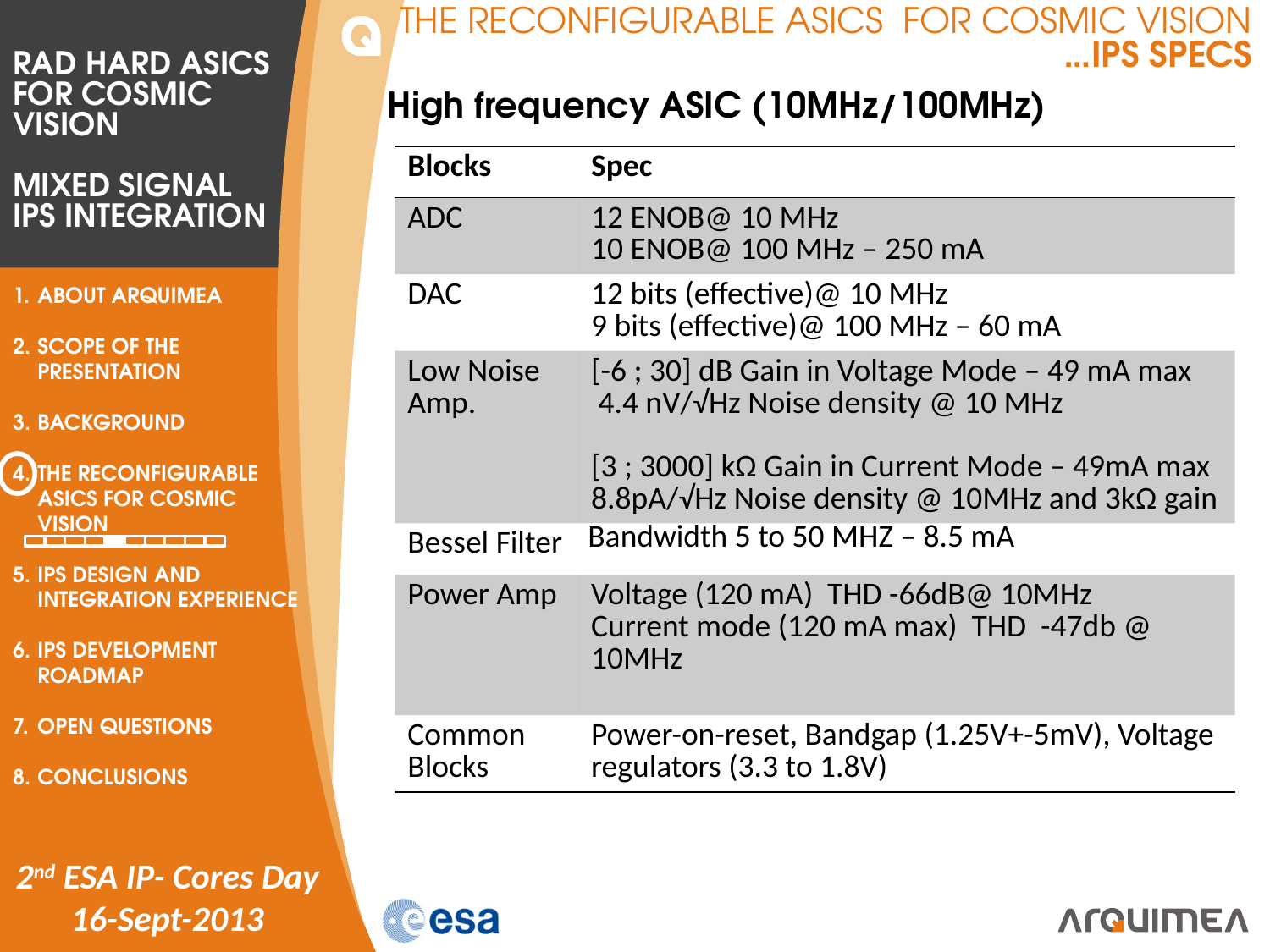

# THE RECONFIGURABLE ASICS  FOR COSMIC VISION …IPS SPECS
High frequency ASIC (10MHz/100MHz)
| Blocks | Spec |
| --- | --- |
| ADC | 12 ENOB@ 10 MHz 10 ENOB@ 100 MHz – 250 mA |
| DAC | 12 bits (effective)@ 10 MHz 9 bits (effective)@ 100 MHz – 60 mA |
| Low Noise Amp. | [-6 ; 30] dB Gain in Voltage Mode – 49 mA max 4.4 nV/√Hz Noise density @ 10 MHz [3 ; 3000] kΩ Gain in Current Mode – 49mA max 8.8pA/√Hz Noise density @ 10MHz and 3kΩ gain |
| Bessel Filter | Bandwidth 5 to 50 MHZ – 8.5 mA |
| Power Amp | Voltage (120 mA) THD -66dB@ 10MHz Current mode (120 mA max) THD -47db @ 10MHz |
| Common Blocks | Power-on-reset, Bandgap (1.25V+-5mV), Voltage regulators (3.3 to 1.8V) |